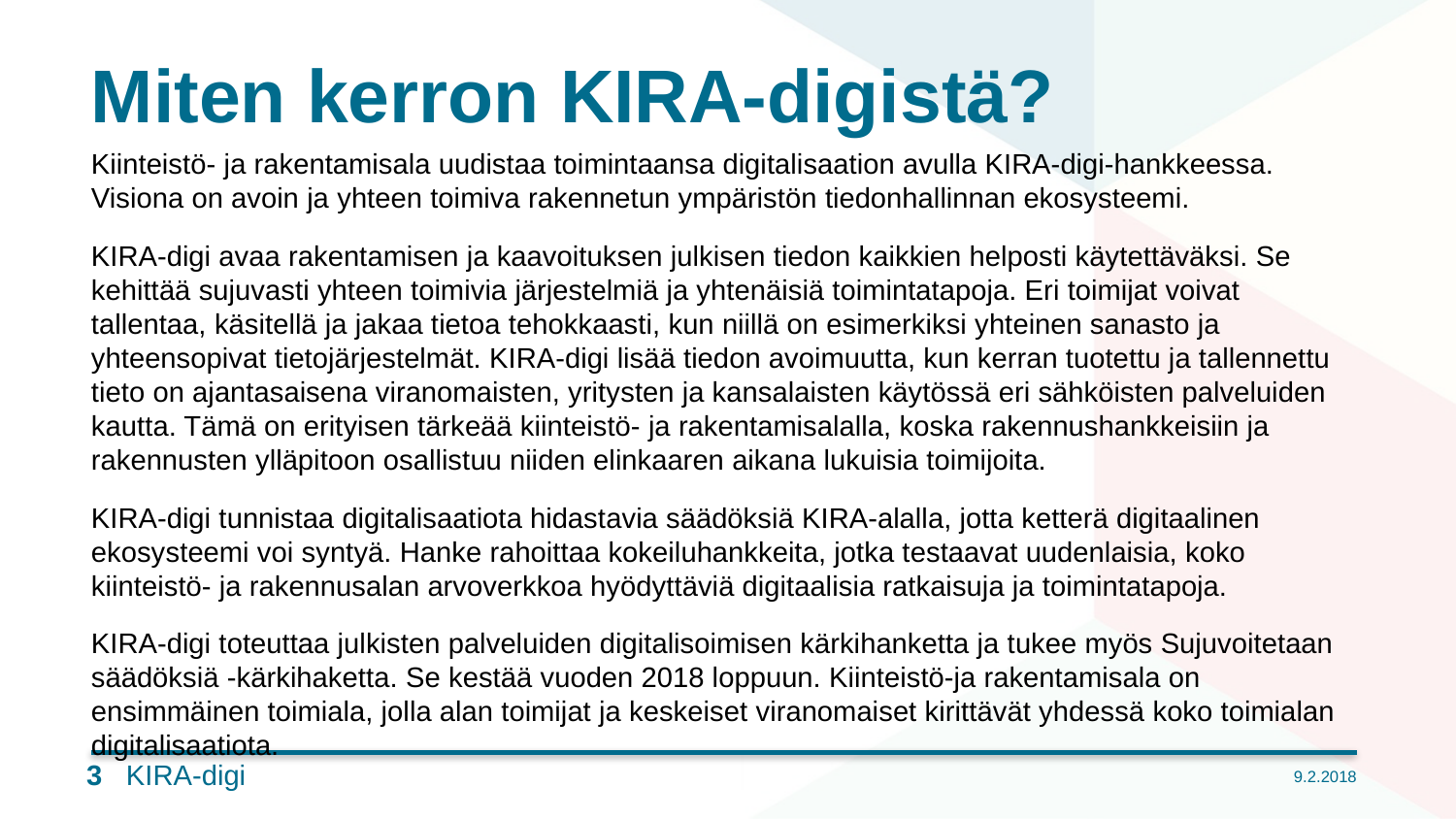

# Miten kerron KIRA-digistä?
Kiinteistö- ja rakentamisala uudistaa toimintaansa digitalisaation avulla KIRA-digi-hankkeessa. Visiona on avoin ja yhteen toimiva rakennetun ympäristön tiedonhallinnan ekosysteemi.
KIRA-digi avaa rakentamisen ja kaavoituksen julkisen tiedon kaikkien helposti käytettäväksi. Se kehittää sujuvasti yhteen toimivia järjestelmiä ja yhtenäisiä toimintatapoja. Eri toimijat voivat tallentaa, käsitellä ja jakaa tietoa tehokkaasti, kun niillä on esimerkiksi yhteinen sanasto ja yhteensopivat tietojärjestelmät. KIRA-digi lisää tiedon avoimuutta, kun kerran tuotettu ja tallennettu tieto on ajantasaisena viranomaisten, yritysten ja kansalaisten käytössä eri sähköisten palveluiden kautta. Tämä on erityisen tärkeää kiinteistö- ja rakentamisalalla, koska rakennushankkeisiin ja rakennusten ylläpitoon osallistuu niiden elinkaaren aikana lukuisia toimijoita.
KIRA-digi tunnistaa digitalisaatiota hidastavia säädöksiä KIRA-alalla, jotta ketterä digitaalinen ekosysteemi voi syntyä. Hanke rahoittaa kokeiluhankkeita, jotka testaavat uudenlaisia, koko kiinteistö- ja rakennusalan arvoverkkoa hyödyttäviä digitaalisia ratkaisuja ja toimintatapoja.
KIRA-digi toteuttaa julkisten palveluiden digitalisoimisen kärkihanketta ja tukee myös Sujuvoitetaan säädöksiä -kärkihaketta. Se kestää vuoden 2018 loppuun. Kiinteistö-ja rakentamisala on ensimmäinen toimiala, jolla alan toimijat ja keskeiset viranomaiset kirittävät yhdessä koko toimialan digitalisaatiota.